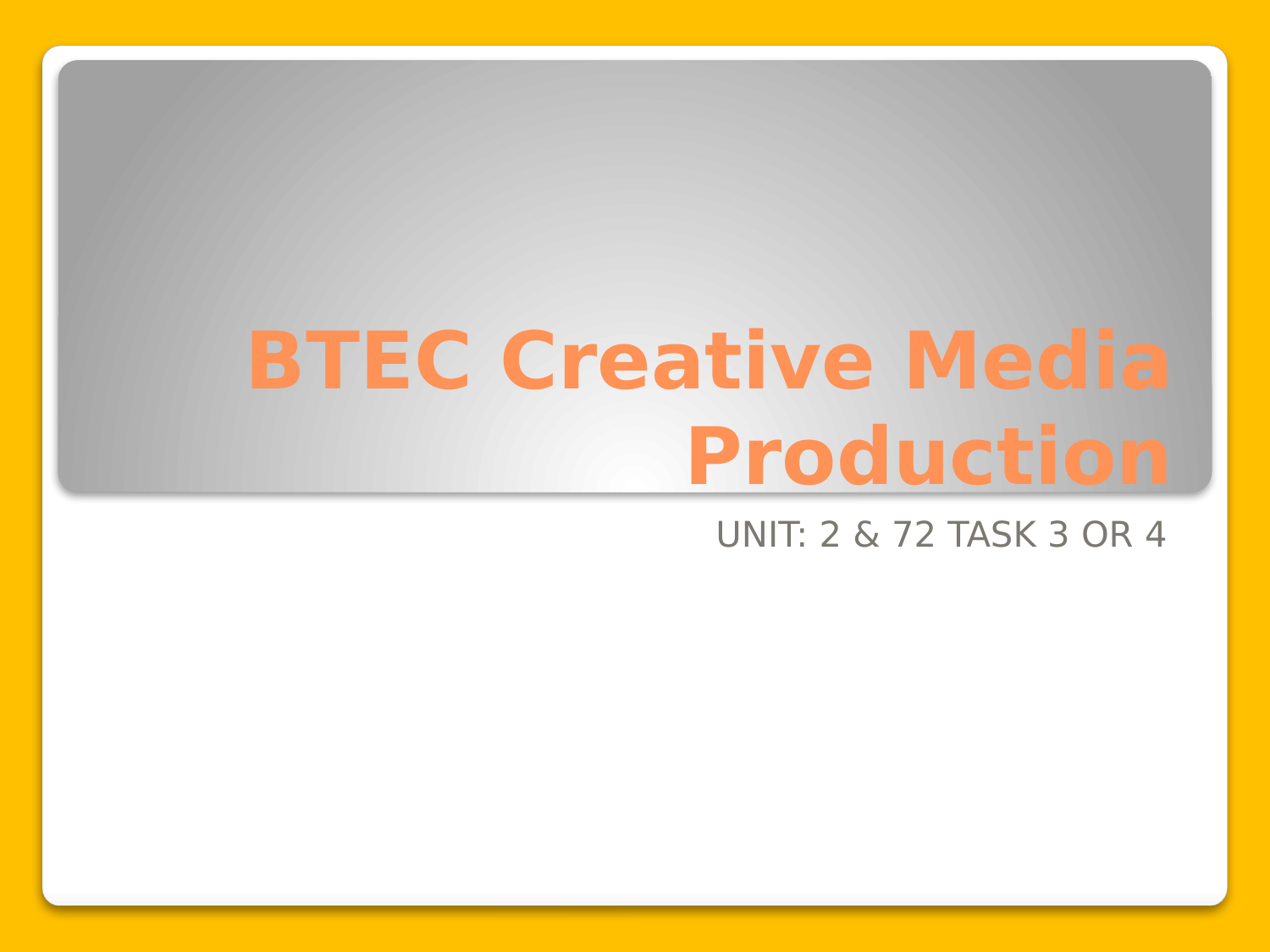

# BTEC Creative Media Production
UNIT: 2 & 72 TASK 3 OR 4